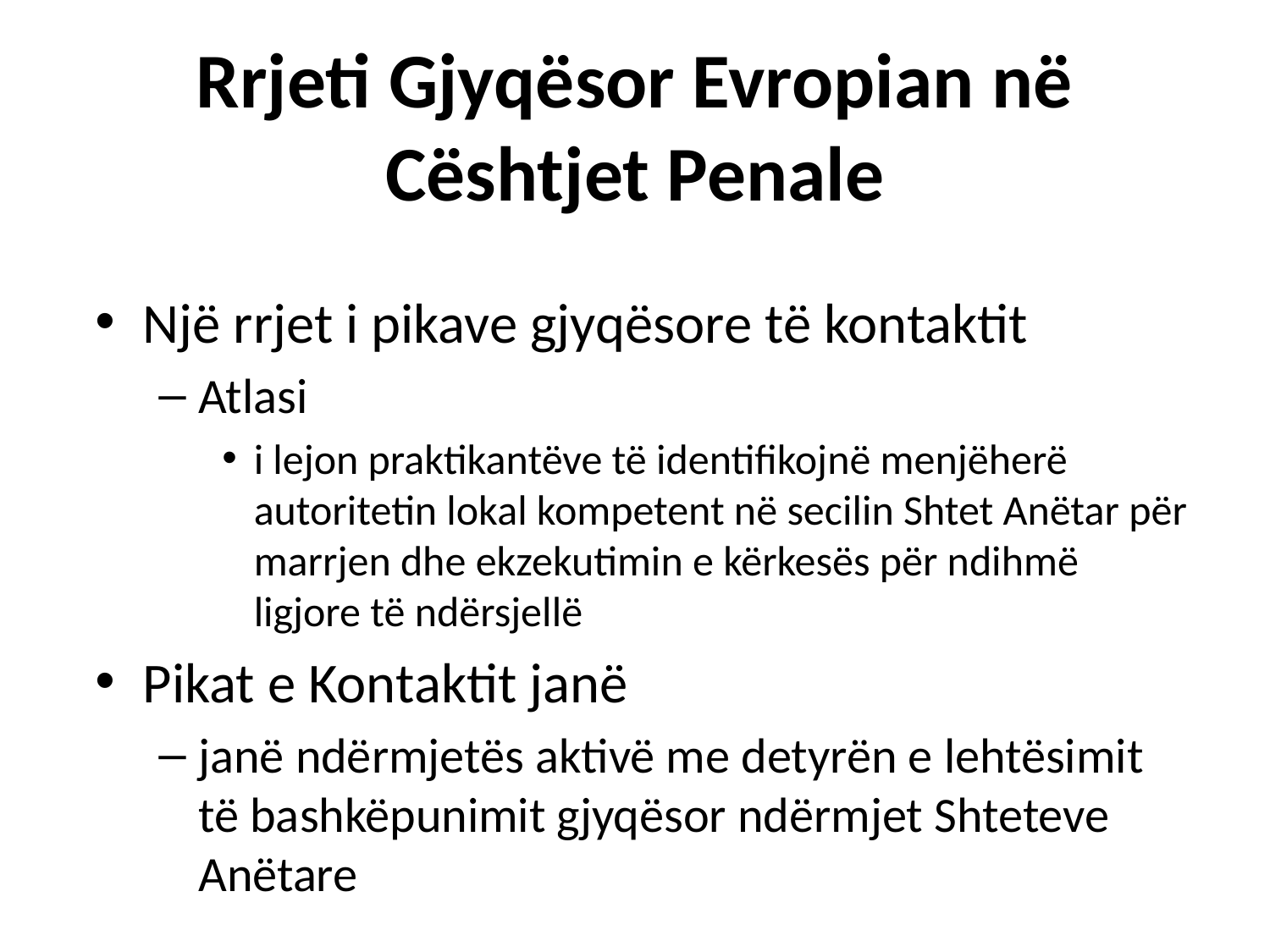

Rrjeti Gjyqësor Evropian në Cështjet Penale
Një rrjet i pikave gjyqësore të kontaktit
Atlasi
i lejon praktikantëve të identifikojnë menjëherë autoritetin lokal kompetent në secilin Shtet Anëtar për marrjen dhe ekzekutimin e kërkesës për ndihmë ligjore të ndërsjellë
Pikat e Kontaktit janë
janë ndërmjetës aktivë me detyrën e lehtësimit të bashkëpunimit gjyqësor ndërmjet Shteteve Anëtare